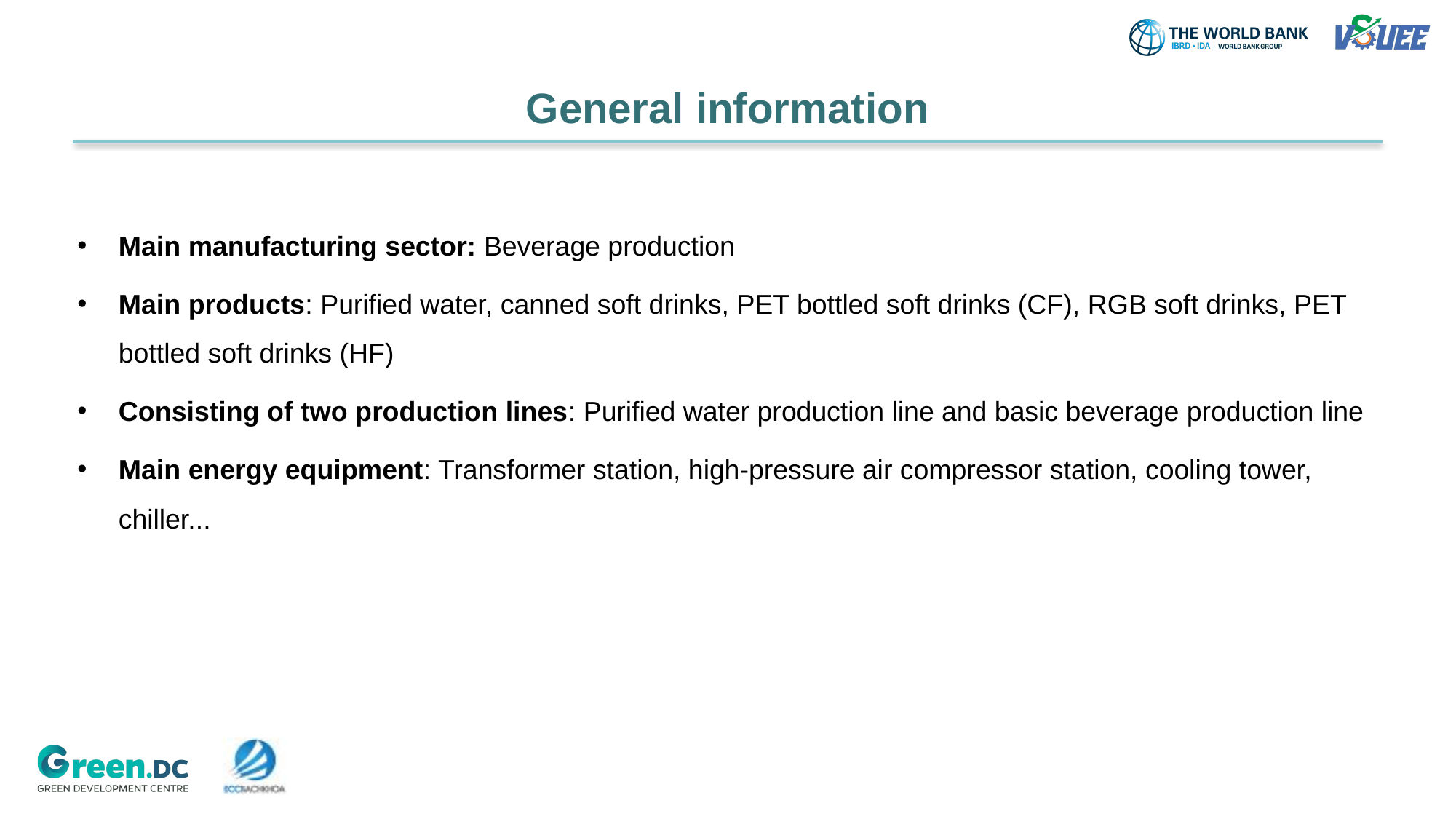

General information
Main manufacturing sector: Beverage production
Main products: Purified water, canned soft drinks, PET bottled soft drinks (CF), RGB soft drinks, PET bottled soft drinks (HF)
Consisting of two production lines: Purified water production line and basic beverage production line
Main energy equipment: Transformer station, high-pressure air compressor station, cooling tower, chiller...